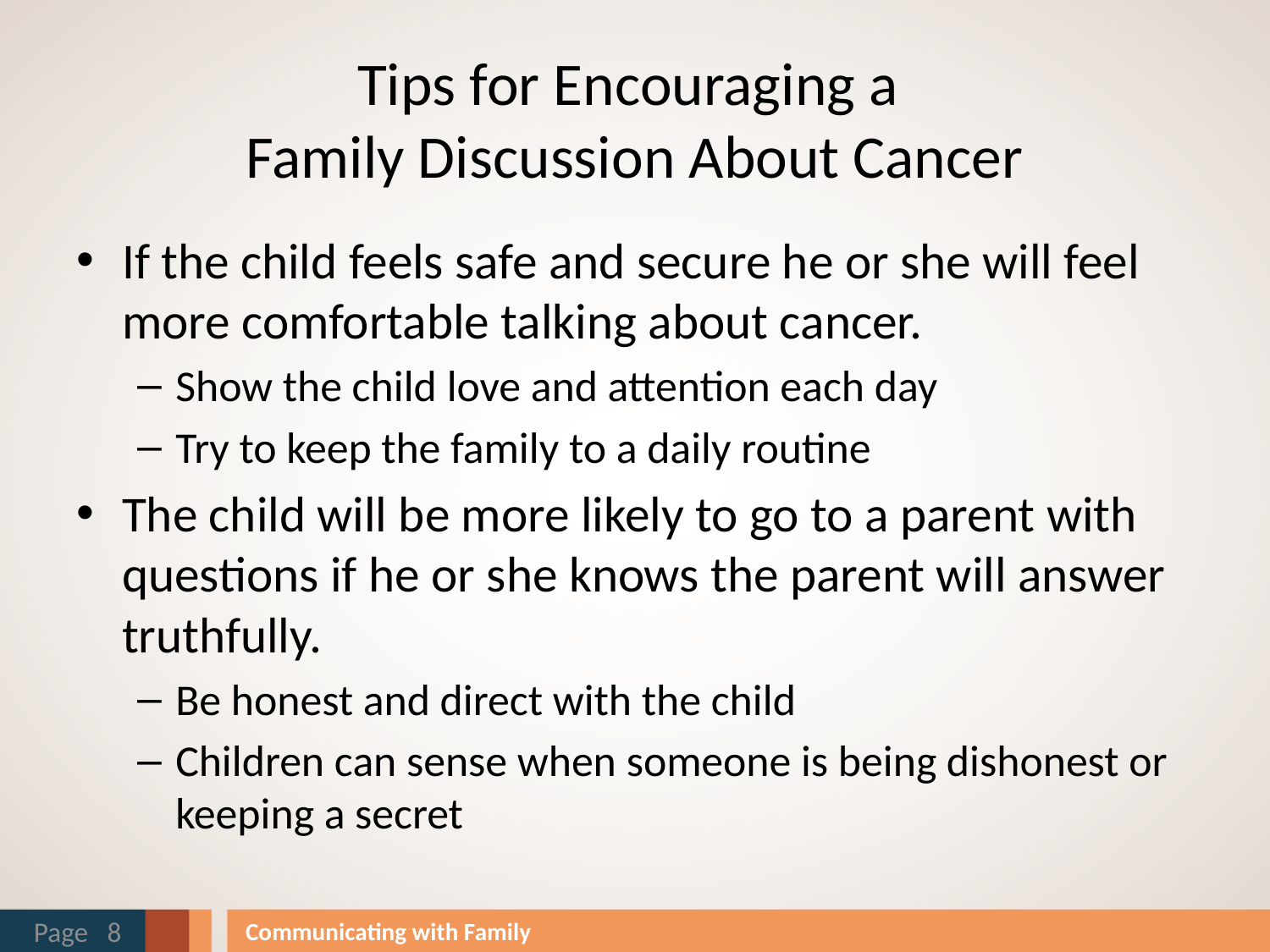

# Tips for Encouraging a Family Discussion About Cancer
If the child feels safe and secure he or she will feel more comfortable talking about cancer.
Show the child love and attention each day
Try to keep the family to a daily routine
The child will be more likely to go to a parent with questions if he or she knows the parent will answer truthfully.
Be honest and direct with the child
Children can sense when someone is being dishonest or keeping a secret
Page   8
Communicating with Family